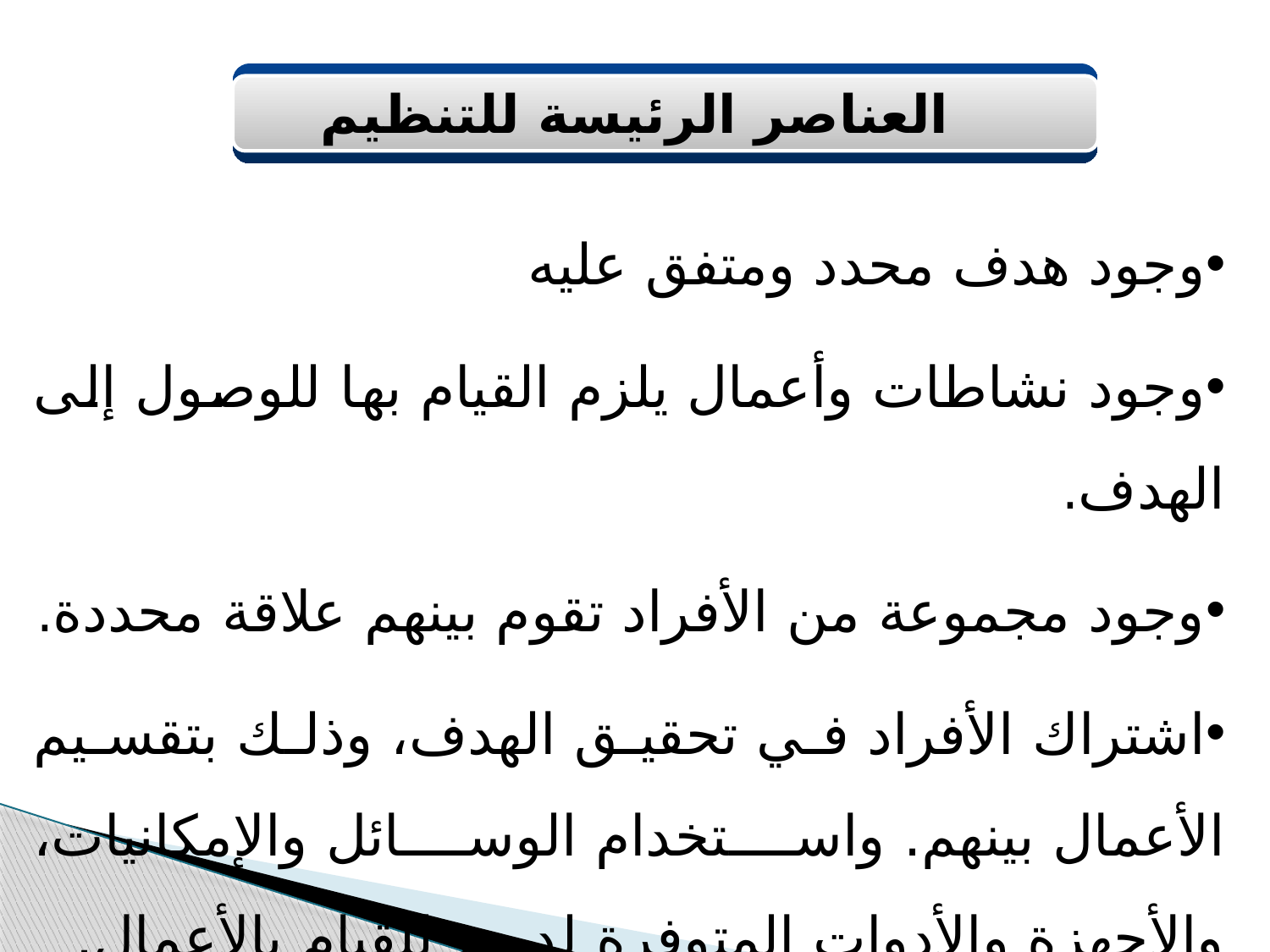

العناصر الرئيسة للتنظيم
وجود هدف محدد ومتفق عليه
وجود نشاطات وأعمال يلزم القيام بها للوصول إلى الهدف.
وجود مجموعة من الأفراد تقوم بينهم علاقة محددة.
اشتراك الأفراد في تحقيق الهدف، وذلك بتقسيم الأعمال بينهم. واستخدام الوسائل والإمكانيات، والأجهزة والأدوات المتوفرة لديهم للقيام بالأعمال.